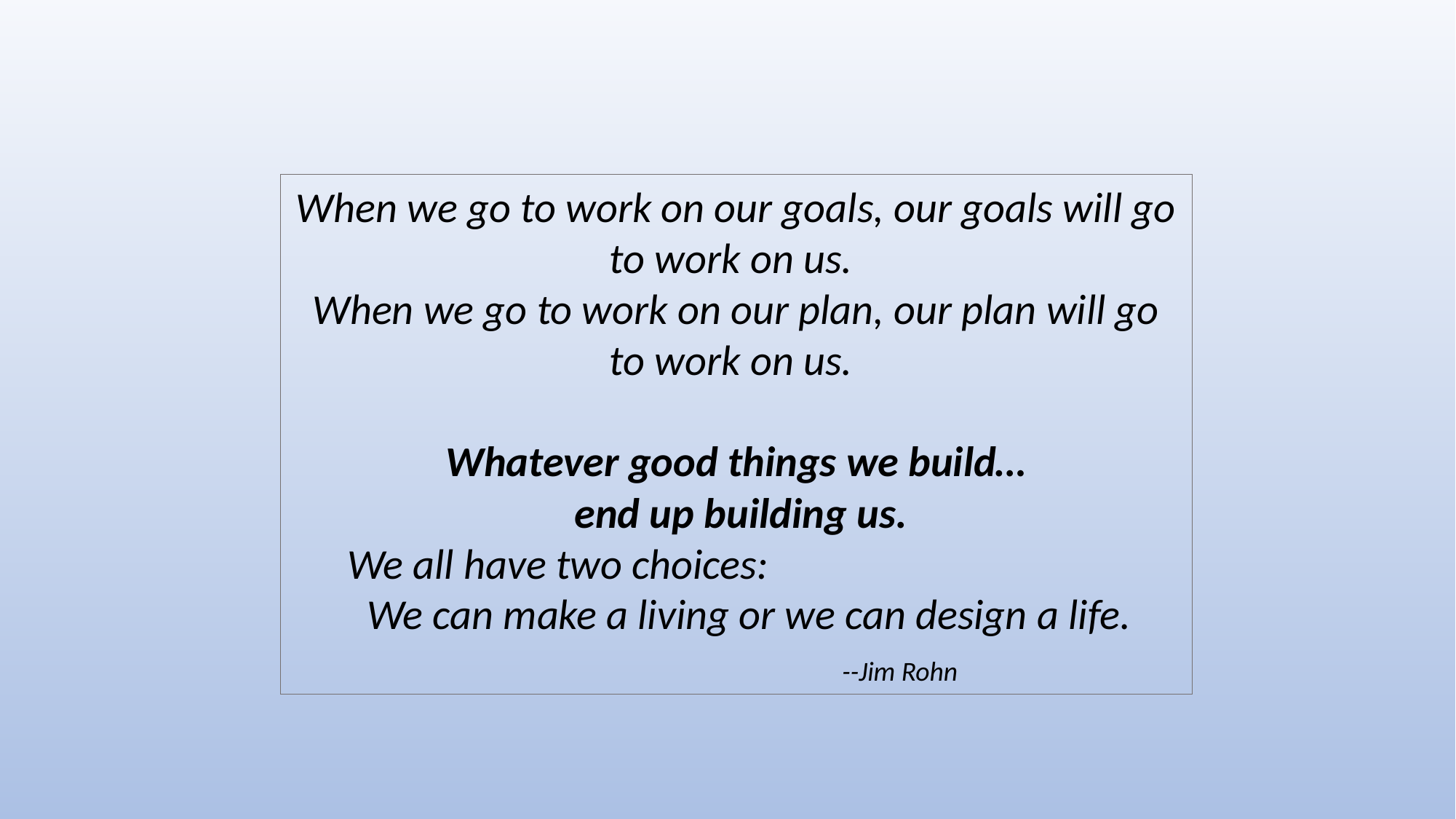

When we go to work on our goals, our goals will go to work on us.
When we go to work on our plan, our plan will go to work on us.
Whatever good things we build…
 end up building us.
We all have two choices:
       We can make a living or we can design a life.				--Jim Rohn